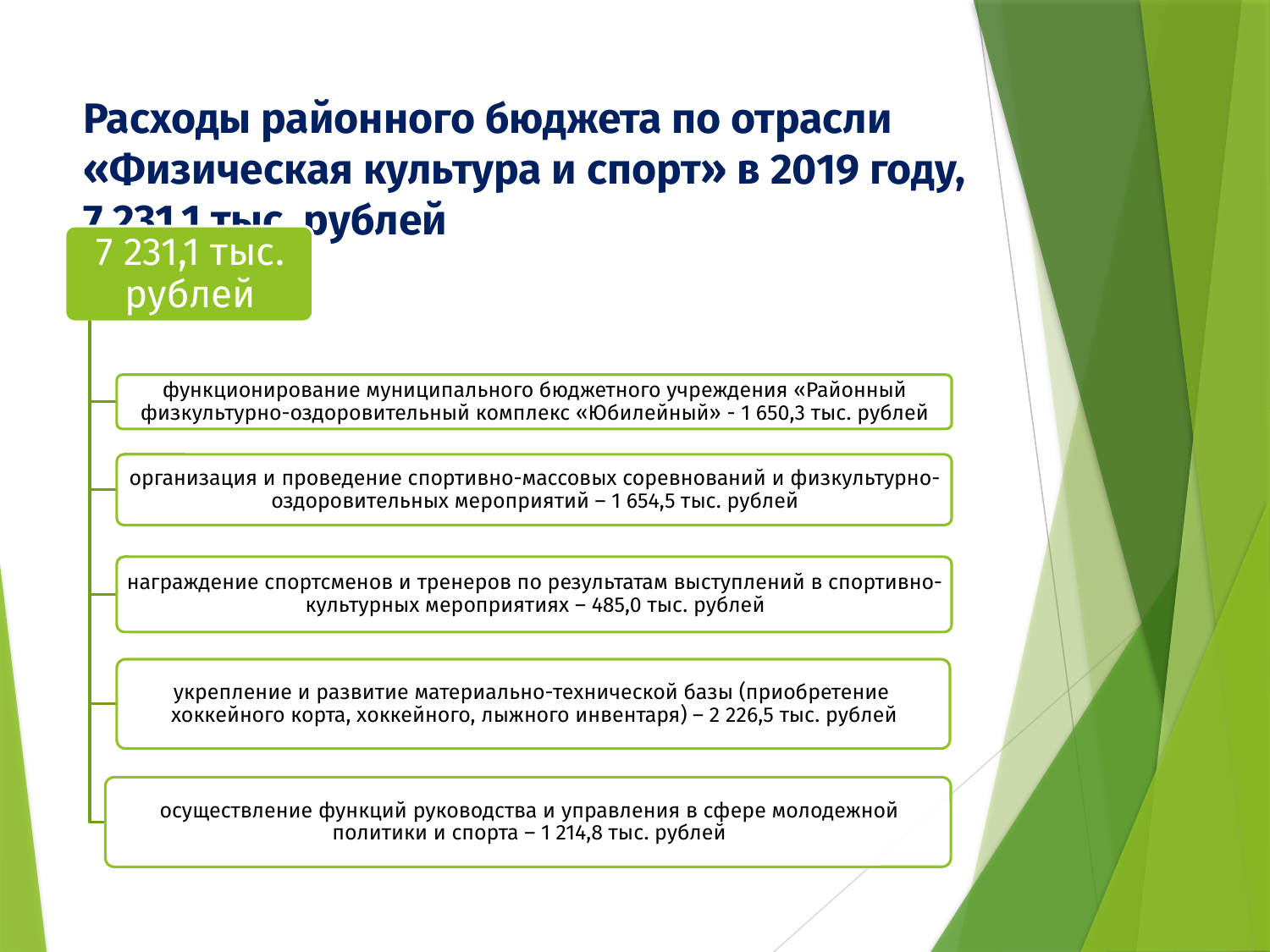

# Расходы районного бюджета по отрасли «Физическая культура и спорт» в 2019 году, 7 231,1 тыс. рублей
7 231,1 тыс. рублей
функционирование муниципального бюджетного учреждения «Районный физкультурно-оздоровительный комплекс «Юбилейный» - 1 650,3 тыс. рублей
организация и проведение спортивно-массовых соревнований и физкультурно-оздоровительных мероприятий – 1 654,5 тыс. рублей
награждение спортсменов и тренеров по результатам выступлений в спортивно-культурных мероприятиях – 485,0 тыс. рублей
укрепление и развитие материально-технической базы (приобретение  хоккейного корта, хоккейного, лыжного инвентаря) – 2 226,5 тыс. рублей
осуществление функций руководства и управления в сфере молодежной политики и спорта – 1 214,8 тыс. рублей